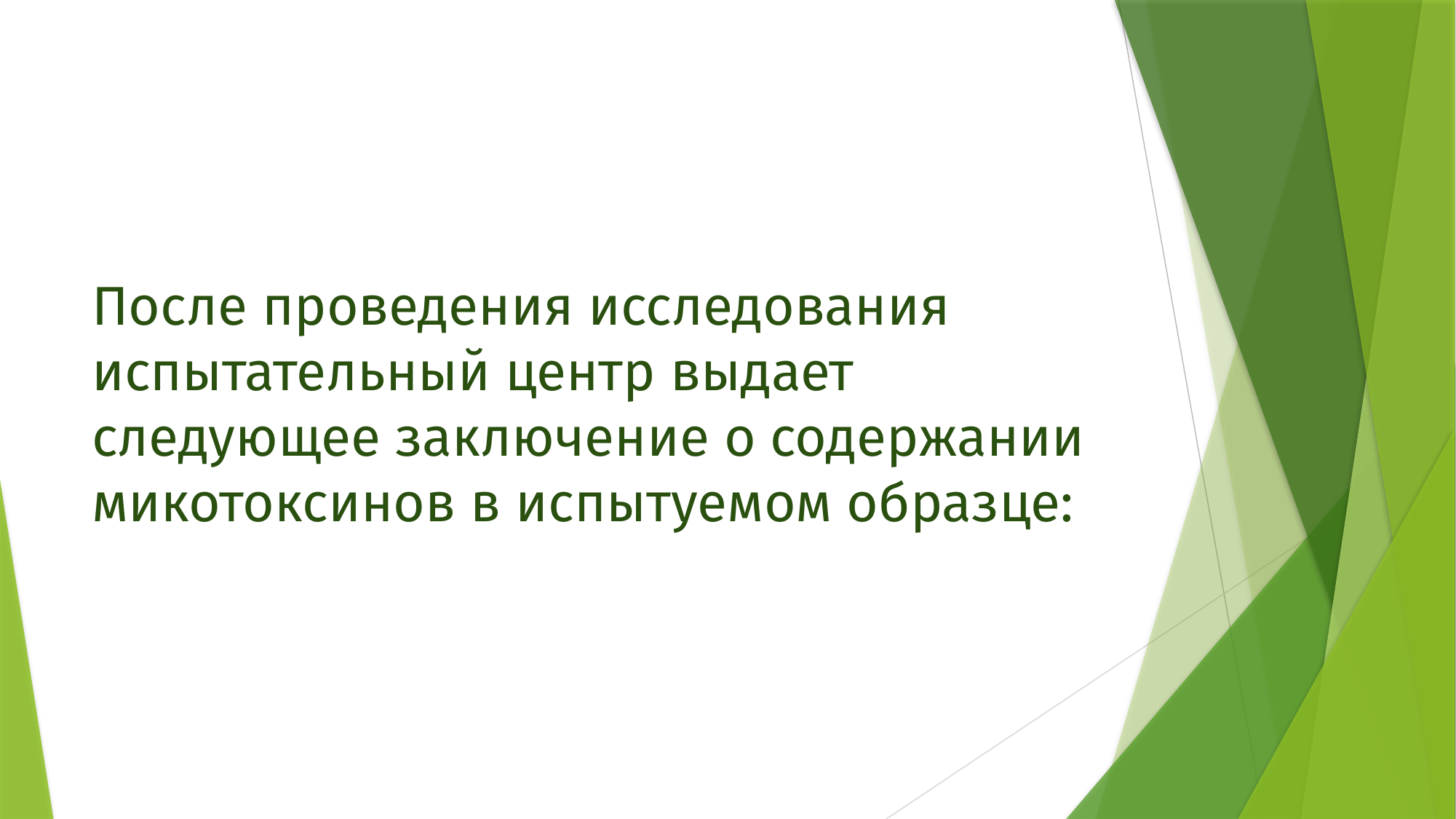

# После проведения исследования испытательный центр выдает следующее заключение о содержании микотоксинов в испытуемом образце: